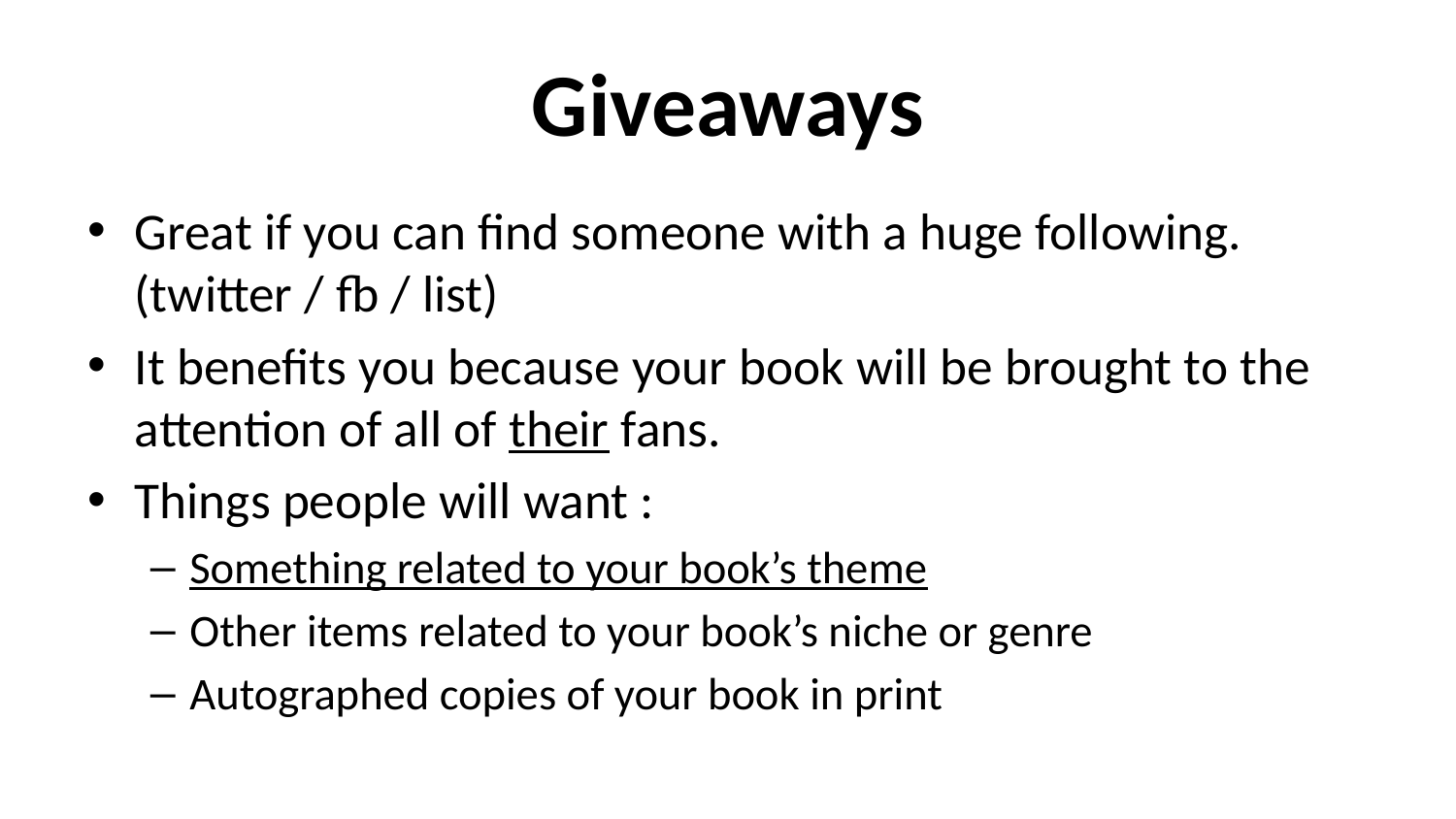

# Giveaways
Great if you can find someone with a huge following. (twitter / fb / list)
It benefits you because your book will be brought to the attention of all of their fans.
Things people will want :
Something related to your book’s theme
Other items related to your book’s niche or genre
Autographed copies of your book in print